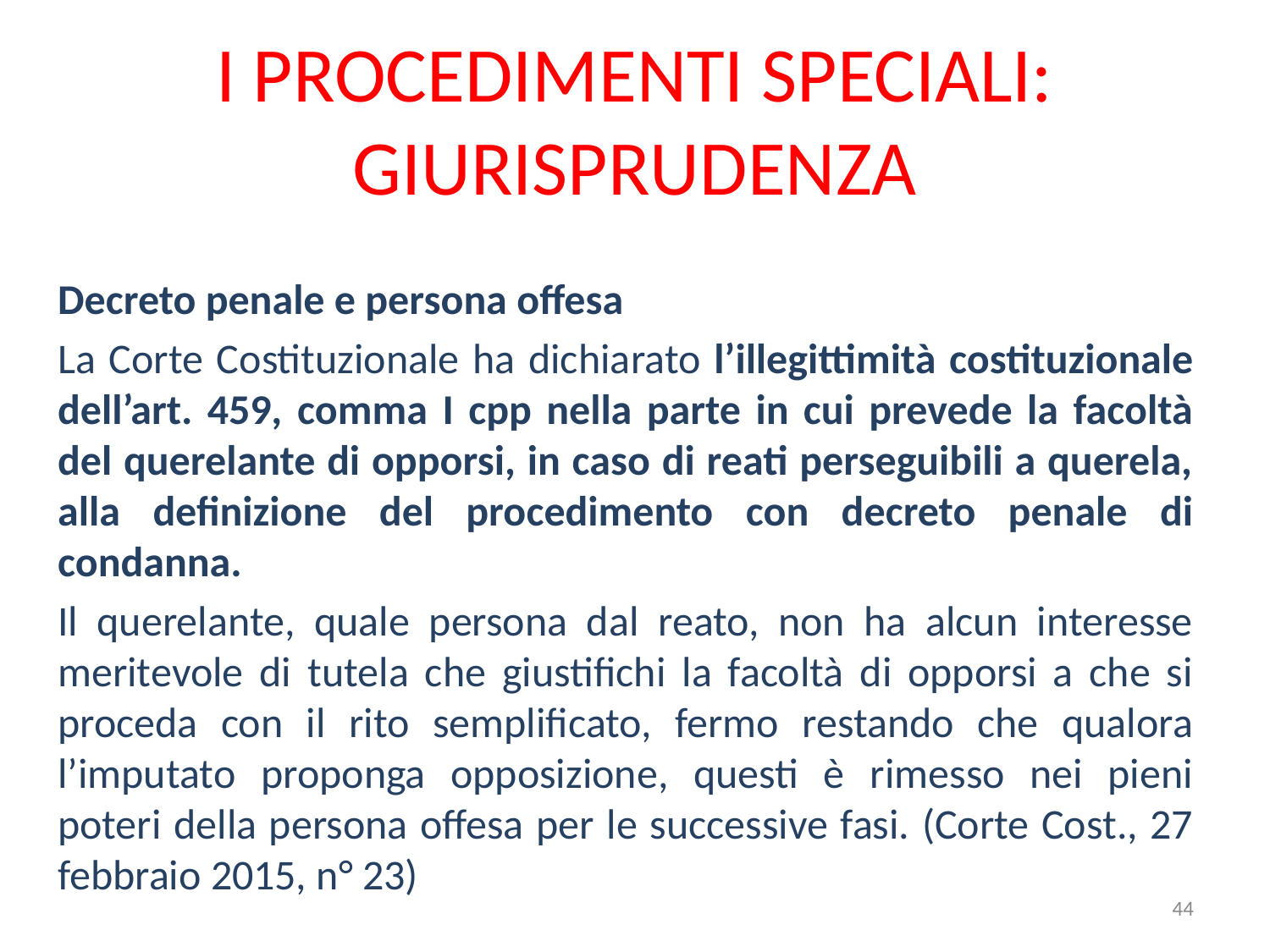

# I PROCEDIMENTI SPECIALI: GIURISPRUDENZA
Decreto penale e persona offesa
La Corte Costituzionale ha dichiarato l’illegittimità costituzionale dell’art. 459, comma I cpp nella parte in cui prevede la facoltà del querelante di opporsi, in caso di reati perseguibili a querela, alla definizione del procedimento con decreto penale di condanna.
Il querelante, quale persona dal reato, non ha alcun interesse meritevole di tutela che giustifichi la facoltà di opporsi a che si proceda con il rito semplificato, fermo restando che qualora l’imputato proponga opposizione, questi è rimesso nei pieni poteri della persona offesa per le successive fasi. (Corte Cost., 27 febbraio 2015, n° 23)

44